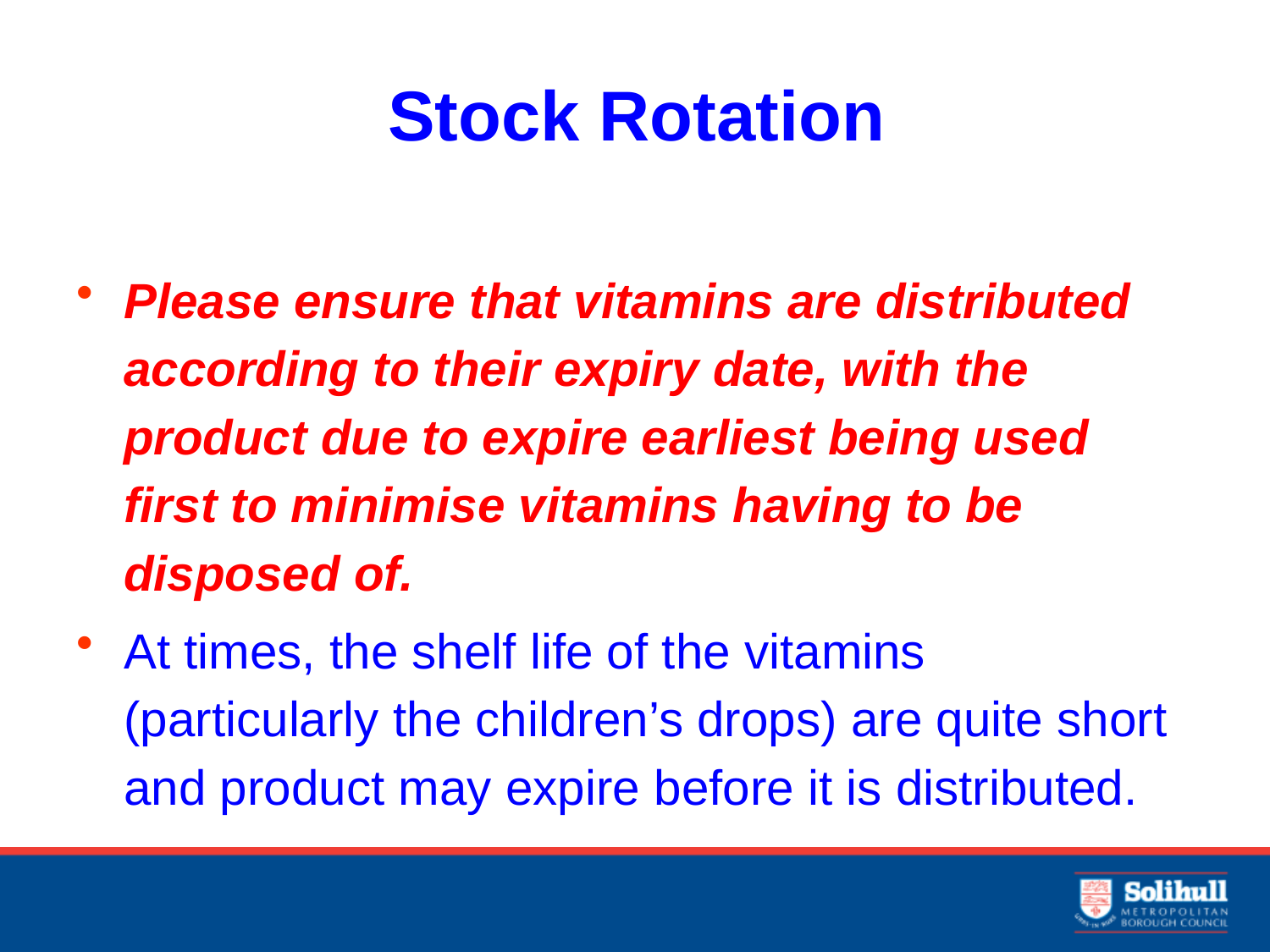

# Stock Rotation
Please ensure that vitamins are distributed according to their expiry date, with the product due to expire earliest being used first to minimise vitamins having to be disposed of.
At times, the shelf life of the vitamins (particularly the children’s drops) are quite short and product may expire before it is distributed.